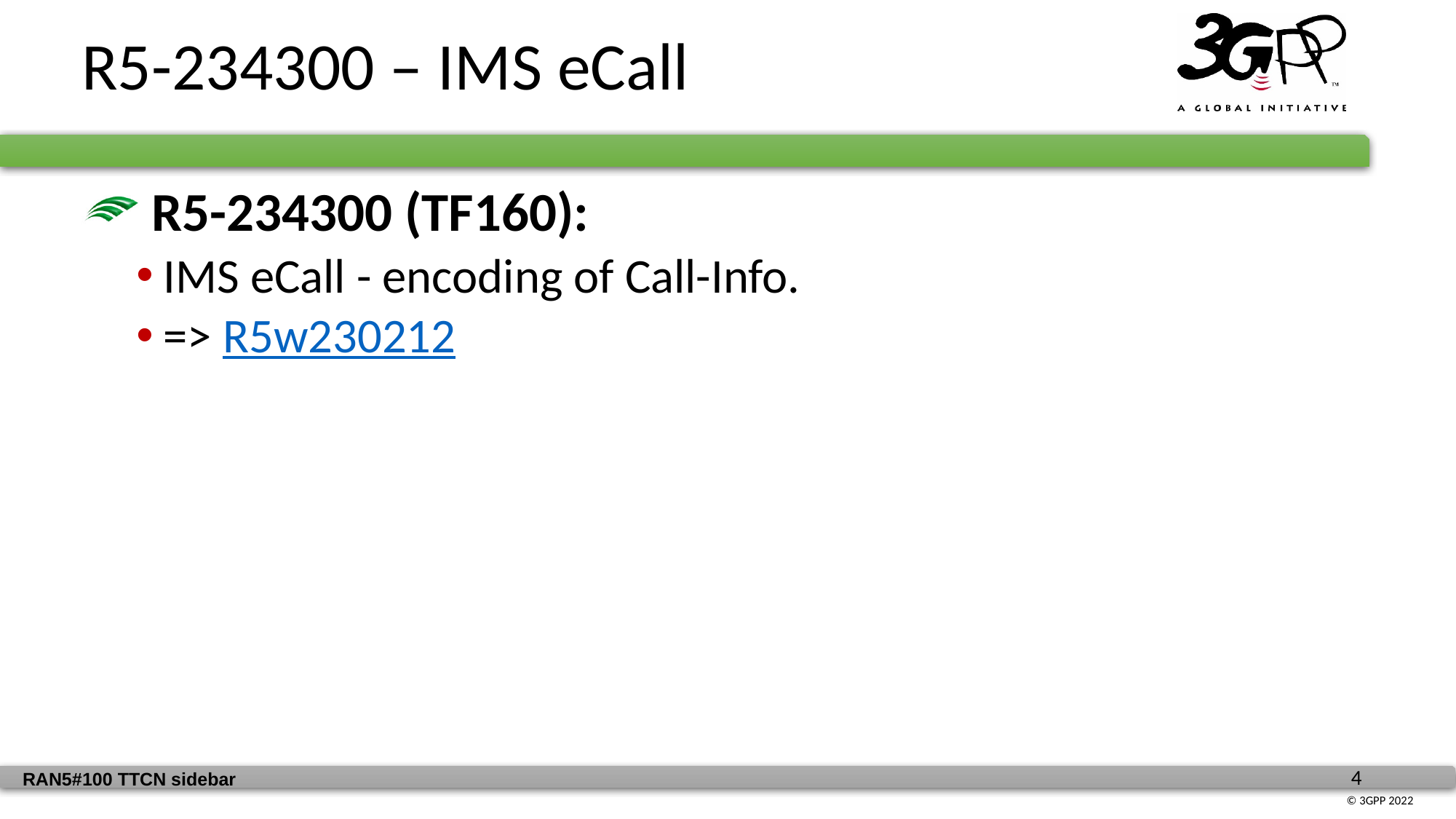

R5-234300 – IMS eCall
 R5-234300 (TF160):
IMS eCall - encoding of Call-Info.
=> R5w230212